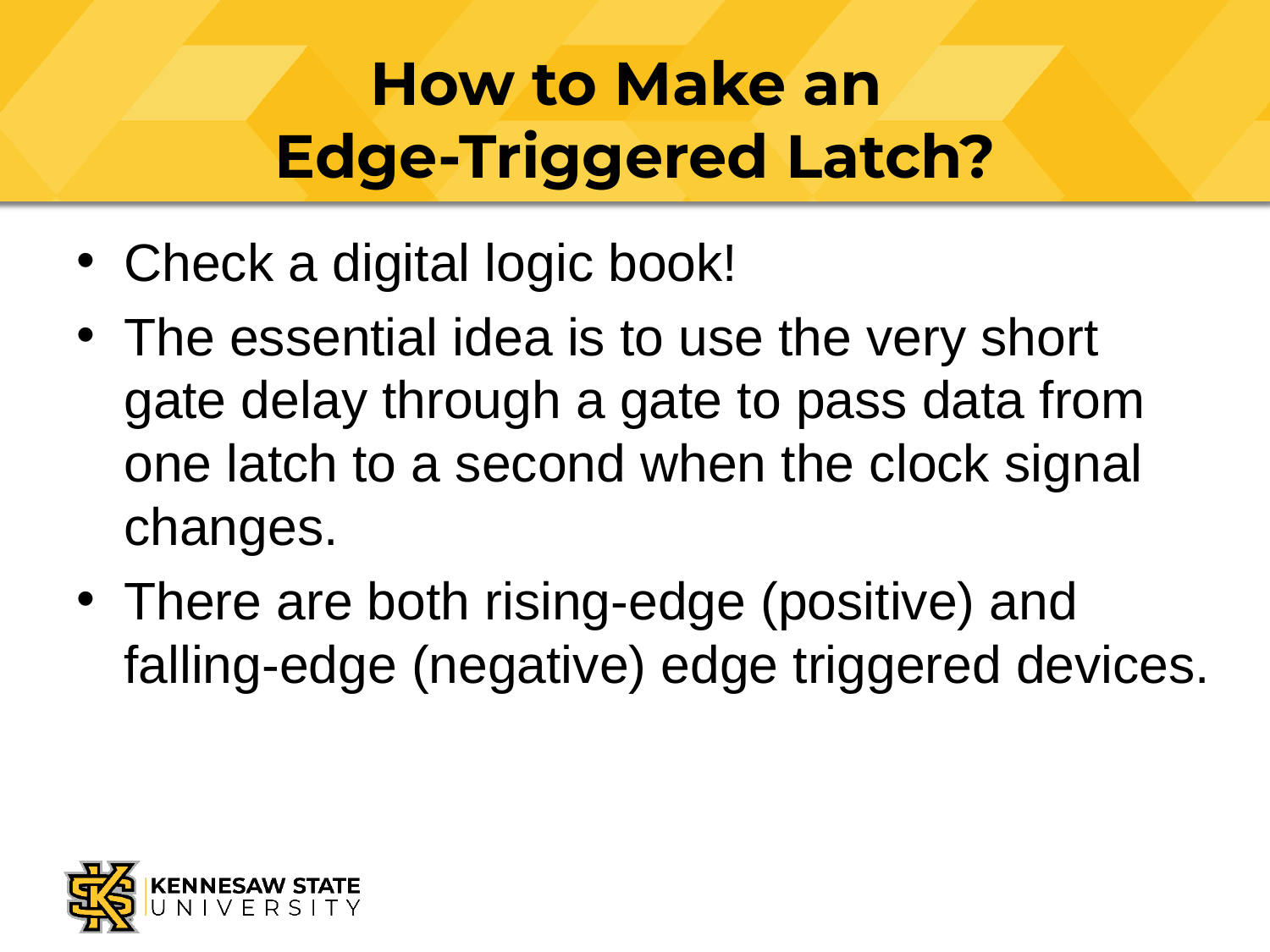

# How to Make an Edge-Triggered Latch?
Check a digital logic book!
The essential idea is to use the very short gate delay through a gate to pass data from one latch to a second when the clock signal changes.
There are both rising-edge (positive) and falling-edge (negative) edge triggered devices.